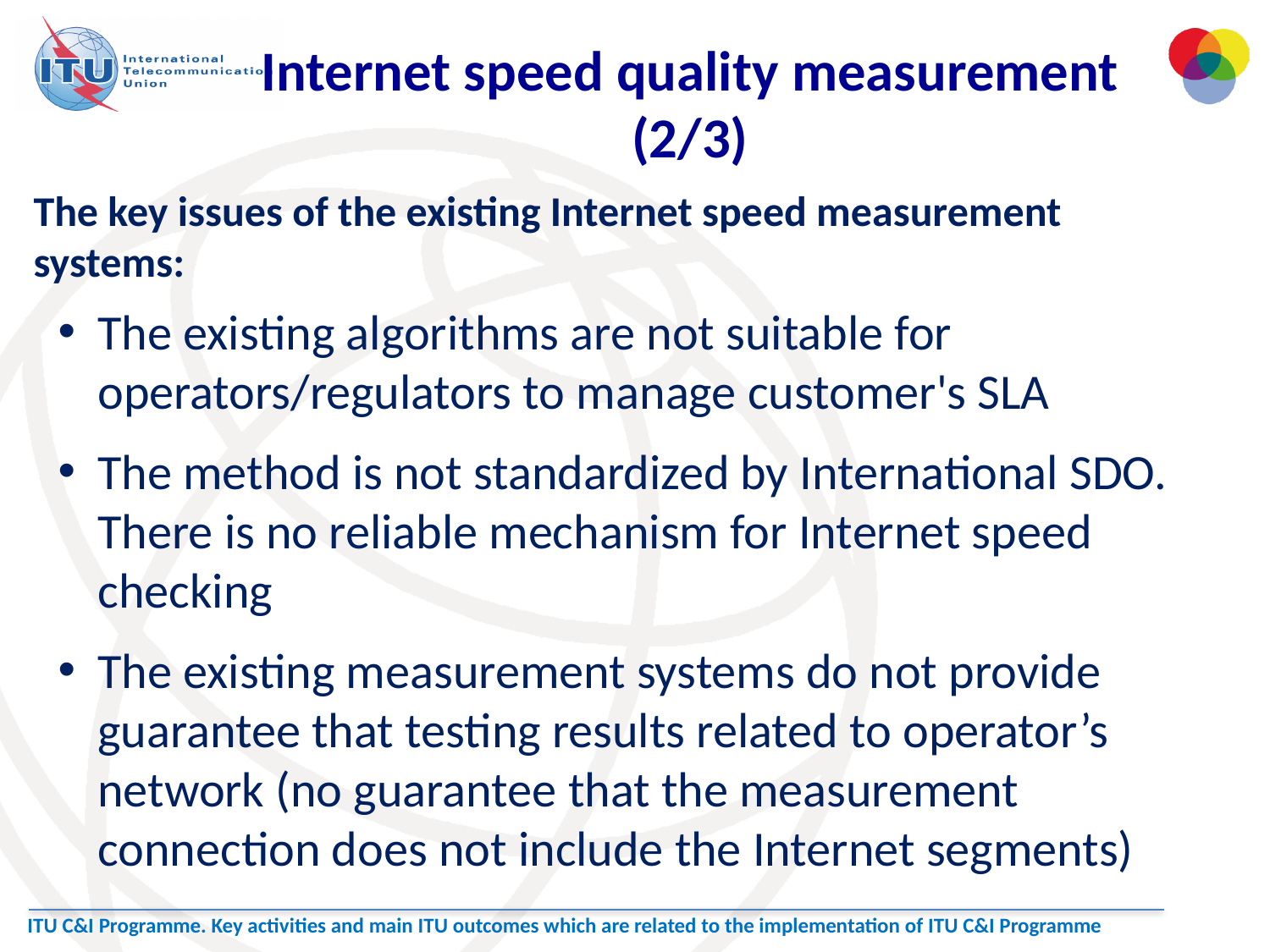

Internet speed quality measurement (2/3)
The key issues of the existing Internet speed measurement systems:
The existing algorithms are not suitable for operators/regulators to manage customer's SLA
The method is not standardized by International SDO. There is no reliable mechanism for Internet speed checking
The existing measurement systems do not provide guarantee that testing results related to operator’s network (no guarantee that the measurement connection does not include the Internet segments)